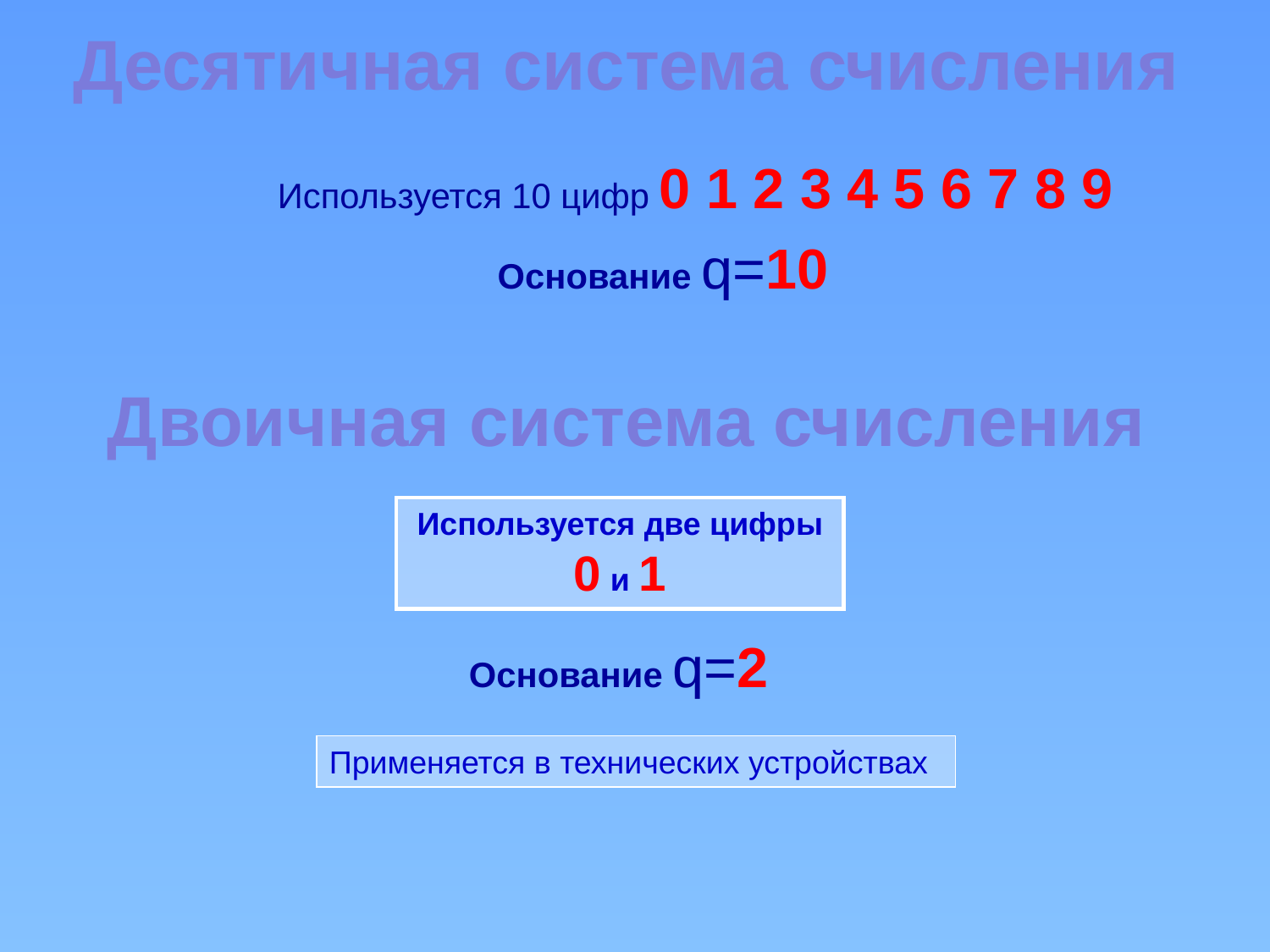

Десятичная система счисления
Используется 10 цифр 0 1 2 3 4 5 6 7 8 9
Основание q=10
Двоичная система счисления
Используется две цифры 0 и 1
Основание q=2
Применяется в технических устройствах